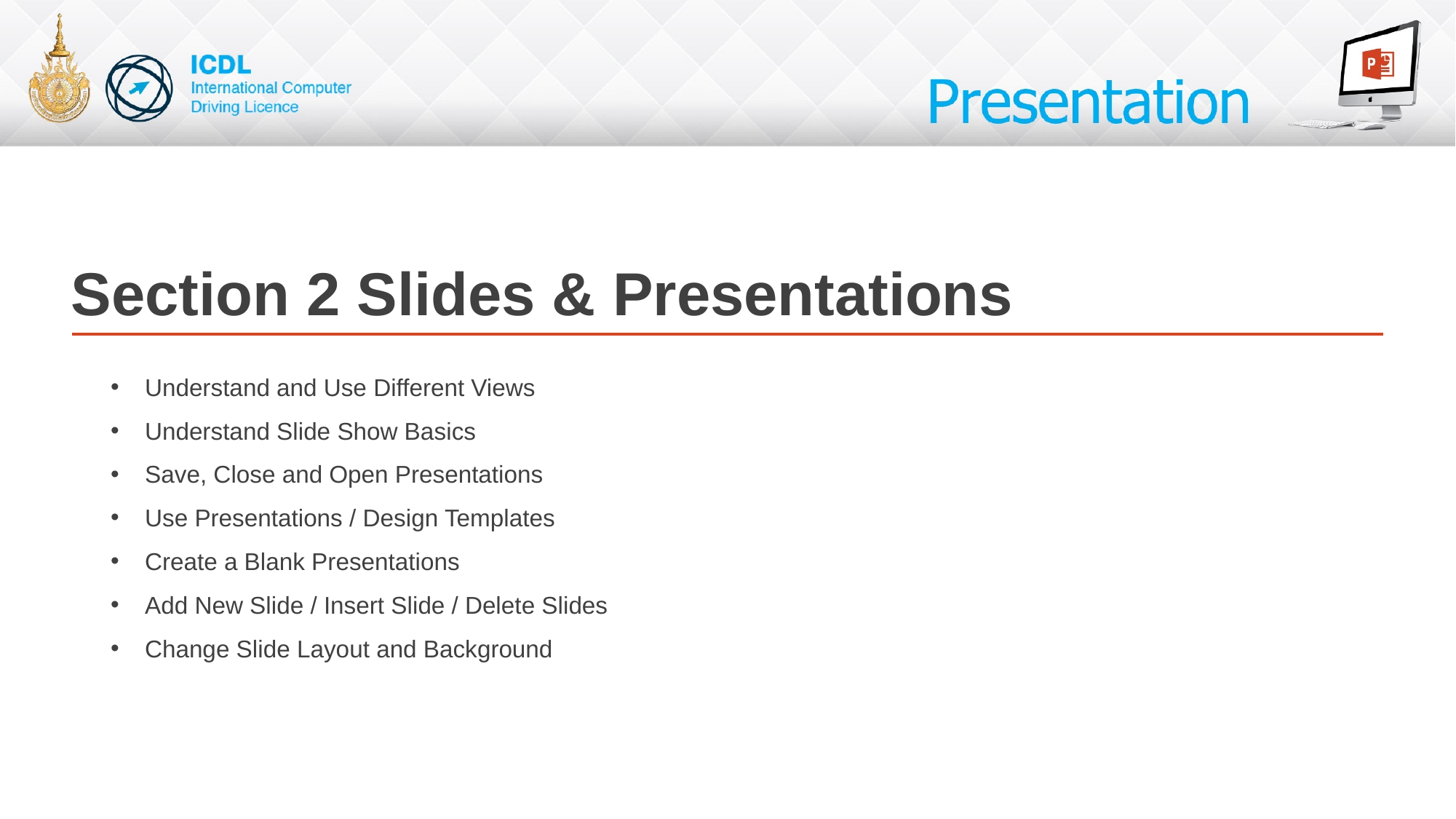

# Section 2 Slides & Presentations

Understand and Use Different Views
Understand Slide Show Basics
Save, Close and Open Presentations
Use Presentations / Design Templates
Create a Blank Presentations
Add New Slide / Insert Slide / Delete Slides
Change Slide Layout and Background